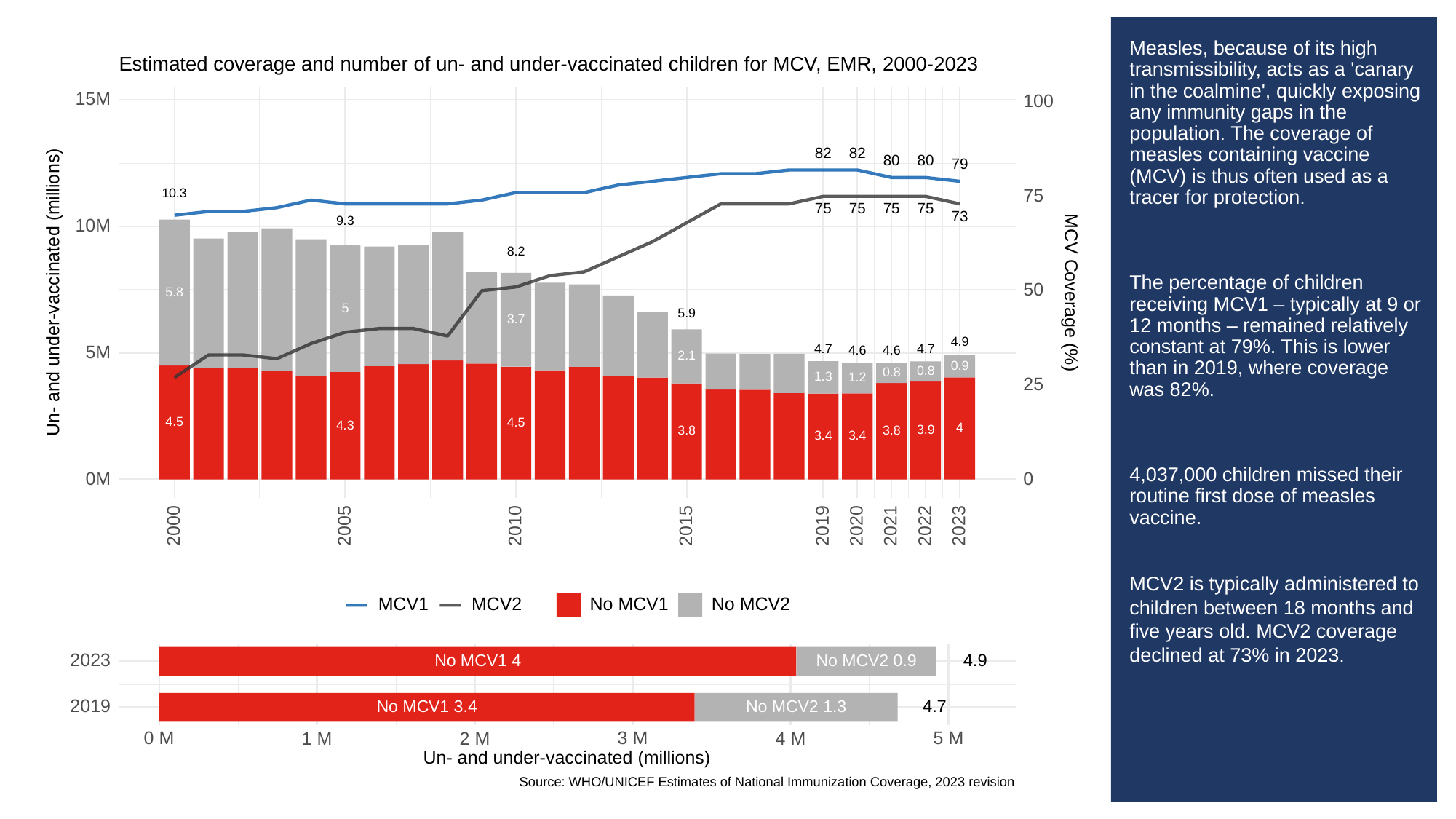

# Measles, because of its high transmissibility, acts as a 'canary in the coalmine', quickly exposing any immunity gaps in the population. The coverage of measles containing vaccine (MCV) is thus often used as a tracer for protection.

The percentage of children receiving MCV1 – typically at 9 or 12 months – remained relatively constant at 79%. This is lower than in 2019, where coverage was 82%.

4,037,000 children missed their routine first dose of measles vaccine.

MCV2 is typically administered to children between 18 months and five years old. MCV2 coverage declined at 73% in 2023.

Estimated coverage and number of un- and under-vaccinated children for MCV, EMR, 2000-2023

15M
100

82
82
80
80
79

10.3
75

75
75
75
75
73
9.3

10M

8.2

50
Un- and under-vaccinated (millions)
MCV Coverage (%)

5.8

5
5.9

3.7

4.9
4.7
4.7
5M
4.6
4.6
2.1

0.9

0.8

0.8

1.3
1.2

25

4.5
4.5
4.3
4
3.9
3.8
3.8
3.4
3.4
0M
0

2023
2000
2005
2010
2015
2019
2020
2021
2022

MCV1
MCV2
No MCV1
No MCV2

2023
4.9
No MCV1 4
No MCV2 0.9

2019
No MCV1 3.4
No MCV2 1.3
4.7

3 M
0 M
5 M
1 M
2 M
4 M
Un- and under-vaccinated (millions)
Source: WHO/UNICEF Estimates of National Immunization Coverage, 2023 revision